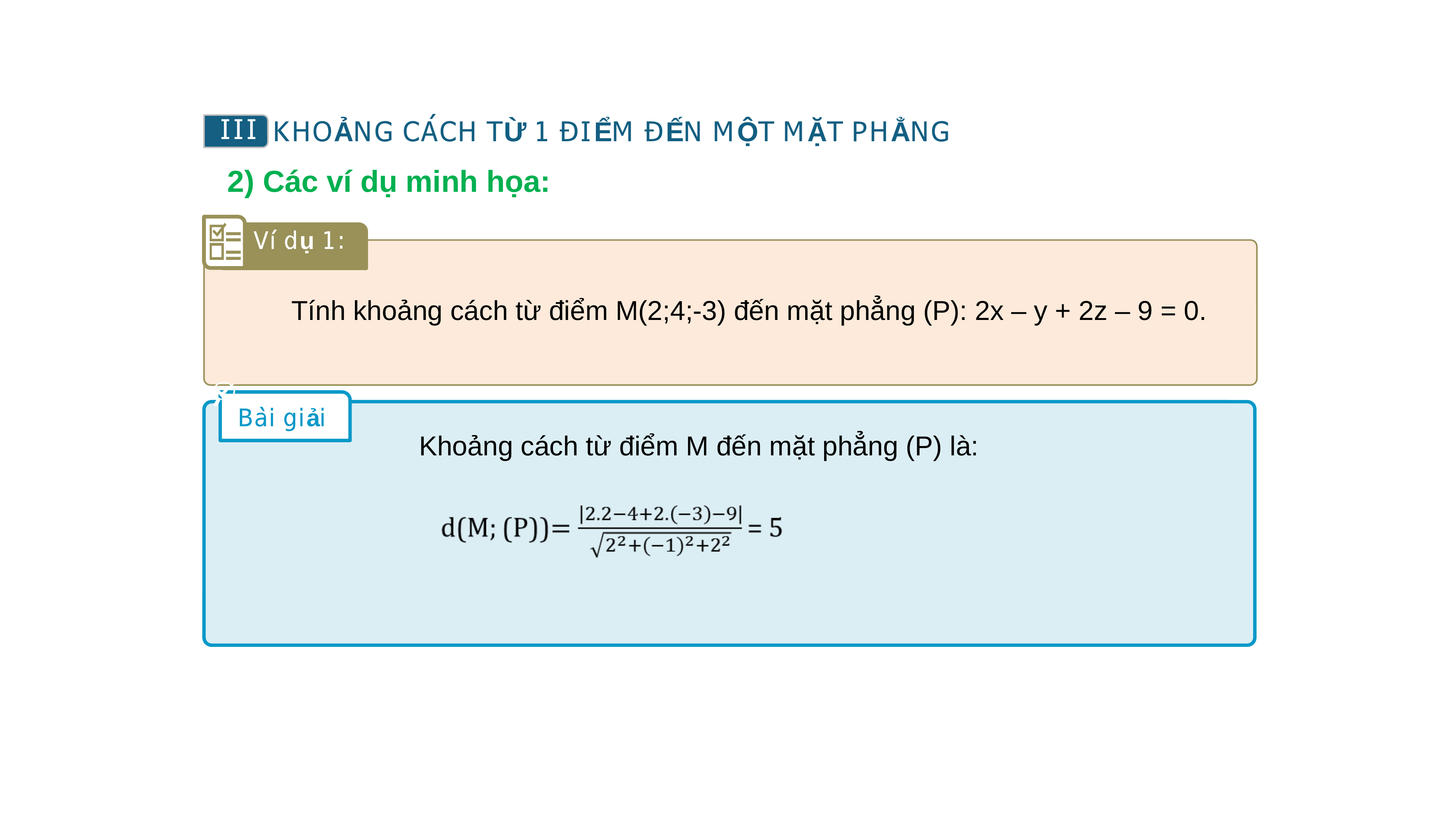

III

KHOẢNG CÁCH TỪ 1 ĐIỂM ĐẾN MỘT MẶT PHẲNG
2) Các ví dụ minh họa:

Tính khoảng cách từ điểm M(2;4;-3) đến mặt phẳng (P): 2x – y + 2z – 9 = 0.

Ví dụ 1:

Bài giải

Khoảng cách từ điểm M đến mặt phẳng (P) là: